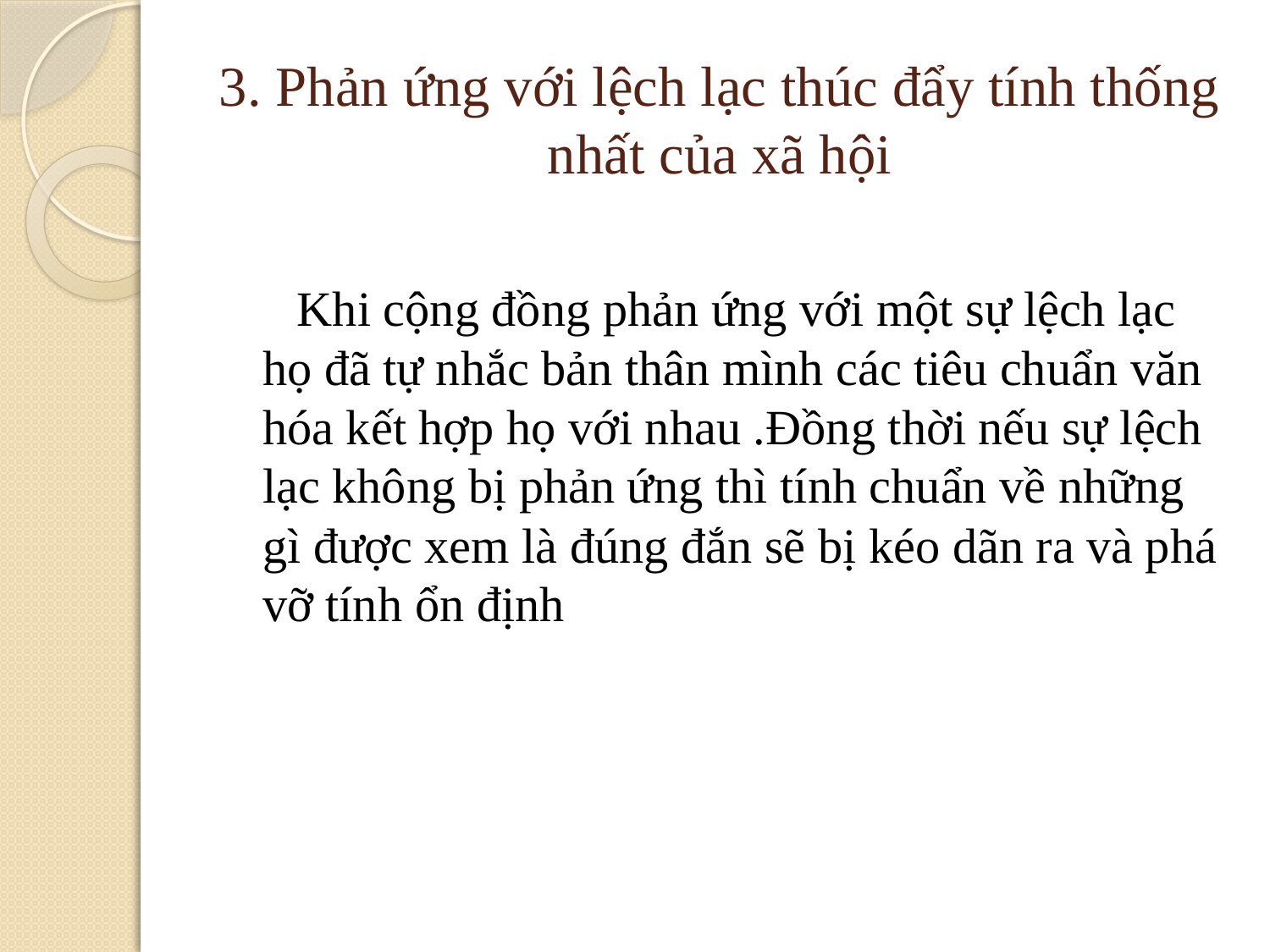

# 3. Phản ứng với lệch lạc thúc đẩy tính thống nhất của xã hội

      Khi cộng đồng phản ứng với một sự lệch lạc họ đã tự nhắc bản thân mình các tiêu chuẩn văn hóa kết hợp họ với nhau .Đồng thời nếu sự lệch lạc không bị phản ứng thì tính chuẩn về những gì được xem là đúng đắn sẽ bị kéo dãn ra và phá vỡ tính ổn định